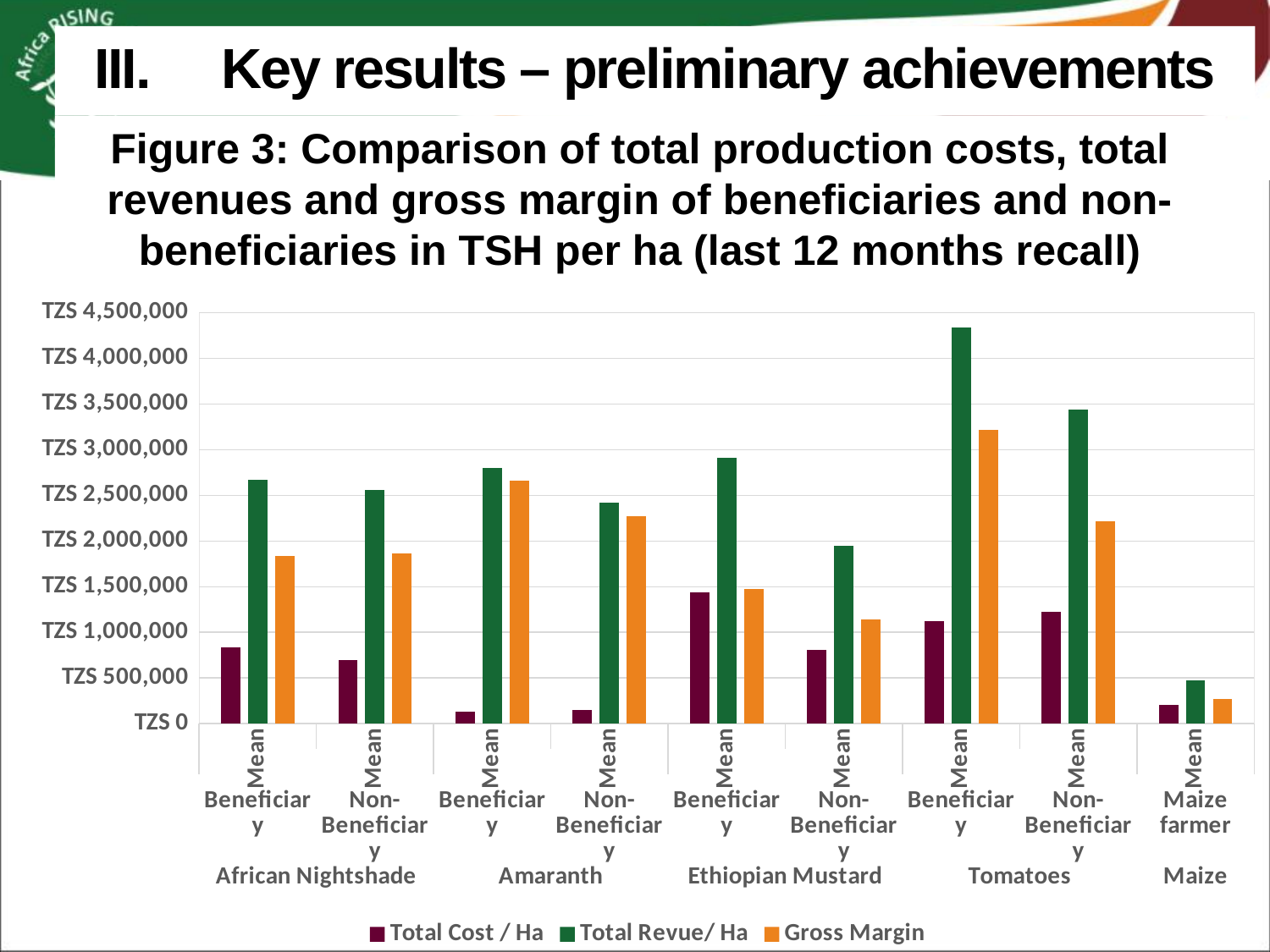

III.	Key results – preliminary achievements
Figure 3: Comparison of total production costs, total revenues and gross margin of beneficiaries and non-beneficiaries in TSH per ha (last 12 months recall)

### Chart

| Category | Total Cost / Ha | Total Revue/ Ha | Gross Margin |
|---|---|---|---|
| Mean | 833337.2599272728 | 2667032.9230769225 | 1833695.6631496497 |
| Mean | 695817.73698625 | 2556250.457142857 | 1860432.7201566068 |
| Mean | 134790.46666666667 | 2800921.6923076925 | 2666131.2256410257 |
| Mean | 152242.48583803923 | 2423967.511627907 | 2271725.0257898676 |
| Mean | 1437107.250325 | 2911383.1428571427 | 1474275.8925321428 |
| Mean | 811241.9467801249 | 1952157.7999999998 | 1140915.853219875 |
| Mean | 1121524.6775744858 | 4335836.5652173925 | 3214311.887642907 |
| Mean | 1223345.0277388687 | 3442970.9200000004 | 2219625.8922611317 |
| Mean | 207513.0 | 478856.0 | 271343.0 |